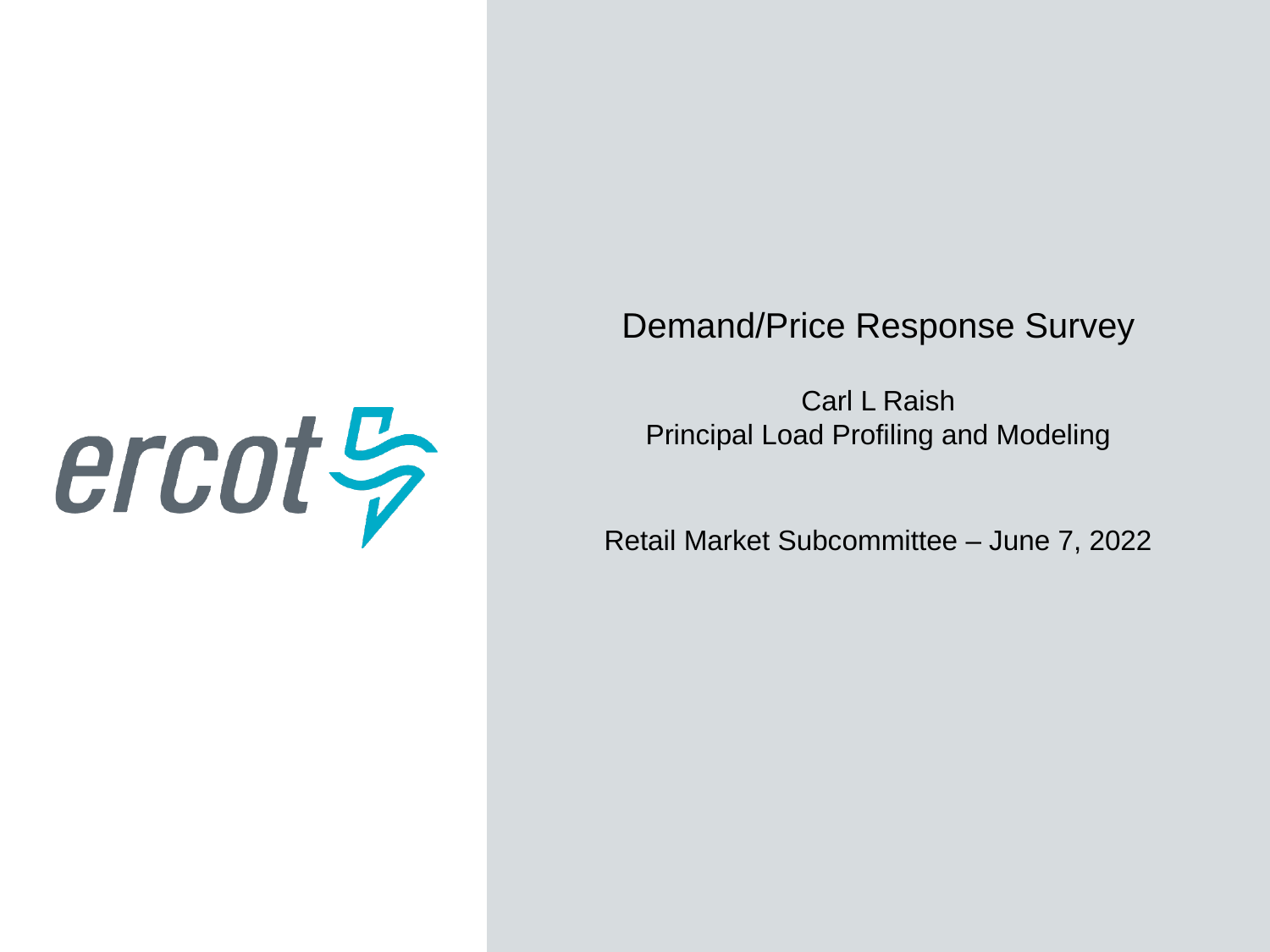

Demand/Price Response Survey

Carl L Raish
Principal Load Profiling and Modeling

Retail Market Subcommittee – June 7, 2022